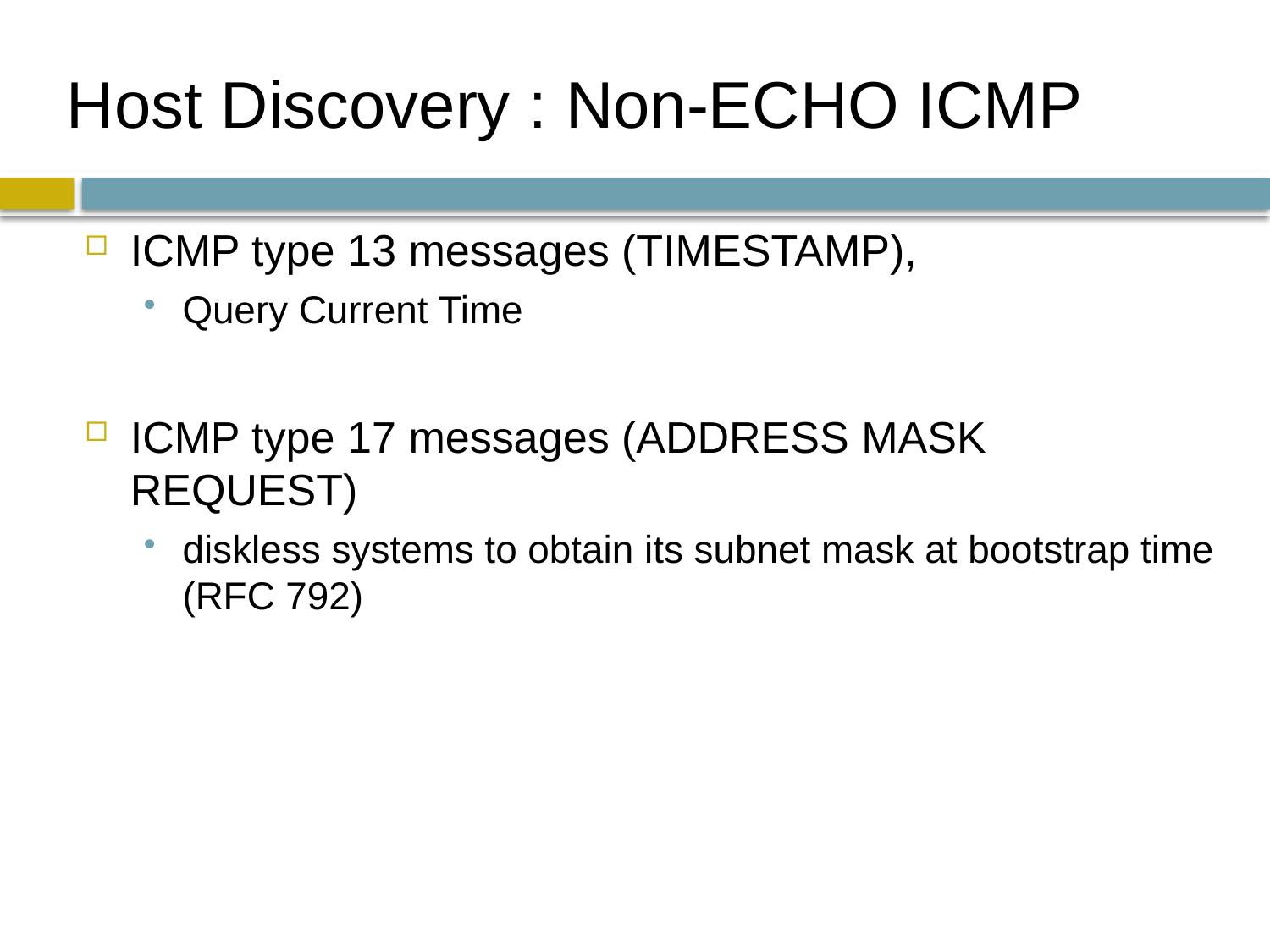

# Host Discovery : Non-ECHO ICMP
ICMP type 13 messages (TIMESTAMP),
Query Current Time

ICMP type 17 messages (ADDRESS MASK REQUEST)
diskless systems to obtain its subnet mask at bootstrap time (RFC 792)